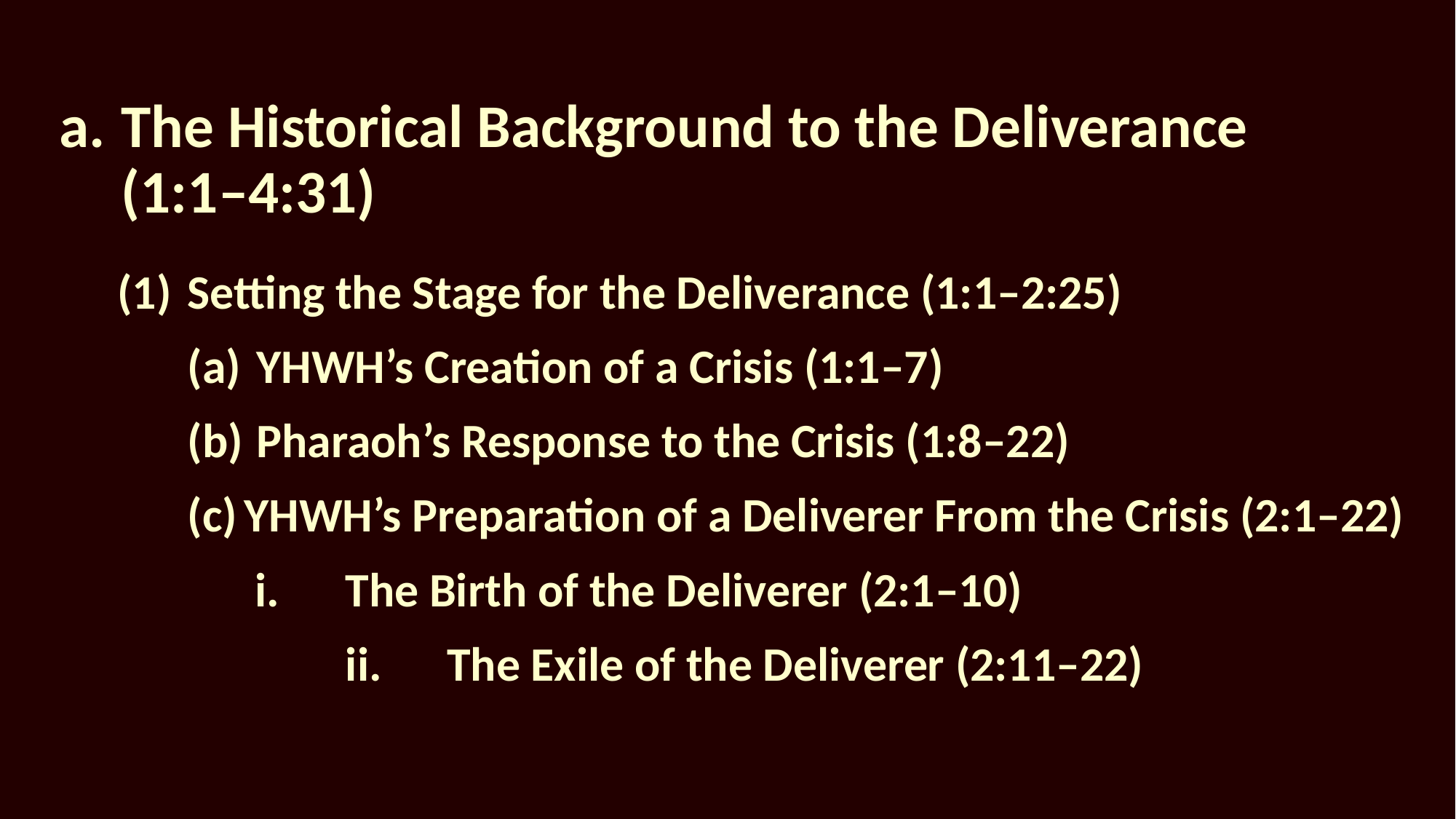

# a.	The Historical Background to the Deliverance (1:1–4:31)
(1)		Setting the Stage for the Deliverance (1:1–2:25)
(a)	YHWH’s Creation of a Crisis (1:1–7)
(b)	Pharaoh’s Response to the Crisis (1:8–22)
(c)	YHWH’s Preparation of a Deliverer From the Crisis (2:1–22)
				 i.	The Birth of the Deliverer (2:1–10)
		 	ii.	The Exile of the Deliverer (2:11–22)